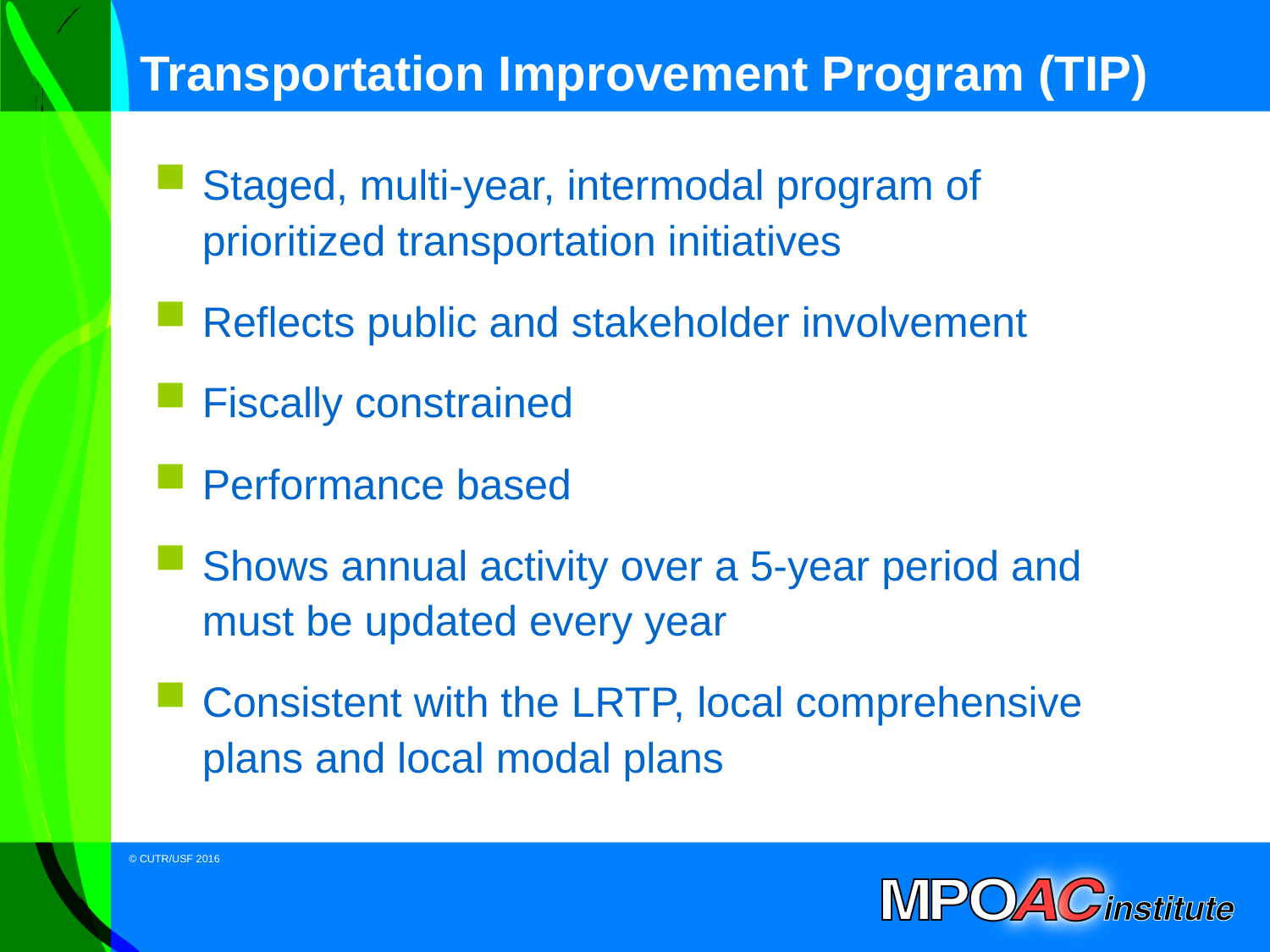

# Transportation Improvement Program (TIP)
Staged, multi-year, intermodal program of prioritized transportation initiatives
Reflects public and stakeholder involvement
Fiscally constrained
Performance based
Shows annual activity over a 5-year period and must be updated every year
Consistent with the LRTP, local comprehensive plans and local modal plans